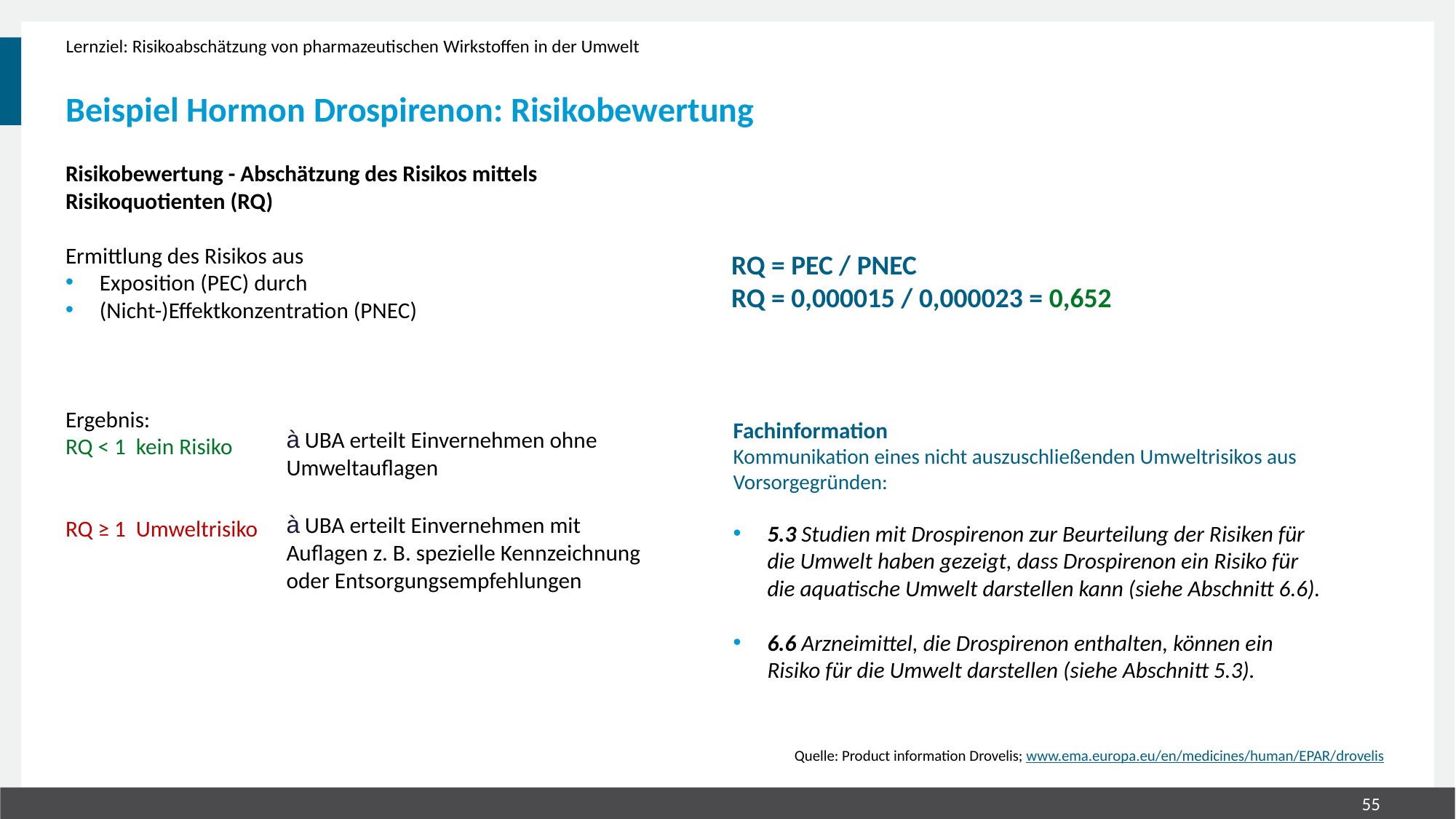

Lernziel: Risikoabschätzung von pharmazeutischen Wirkstoffen in der Umwelt

# Beispiel Hormon Drospirenon: Risikobewertung
Risikobewertung - Abschätzung des Risikos mittels Risikoquotienten (RQ)

Ermittlung des Risikos aus
Exposition (PEC) durch
(Nicht-)Effektkonzentration (PNEC)
RQ = PEC / PNEC
RQ = 0,000015 / 0,000023 = 0,652

à UBA erteilt Einvernehmen ohne Umweltauflagen

à UBA erteilt Einvernehmen mit Auflagen z. B. spezielle Kennzeichnung oder Entsorgungsempfehlungen

Ergebnis:
RQ < 1  kein Risiko

RQ ≥ 1  Umweltrisiko

Fachinformation
Kommunikation eines nicht auszuschließenden Umweltrisikos aus Vorsorgegründen:

5.3 Studien mit Drospirenon zur Beurteilung der Risiken für die Umwelt haben gezeigt, dass Drospirenon ein Risiko für die aquatische Umwelt darstellen kann (siehe Abschnitt 6.6).

6.6 Arzneimittel, die Drospirenon enthalten, können ein Risiko für die Umwelt darstellen (siehe Abschnitt 5.3).
Quelle: Product information Drovelis; www.ema.europa.eu/en/medicines/human/EPAR/drovelis

55